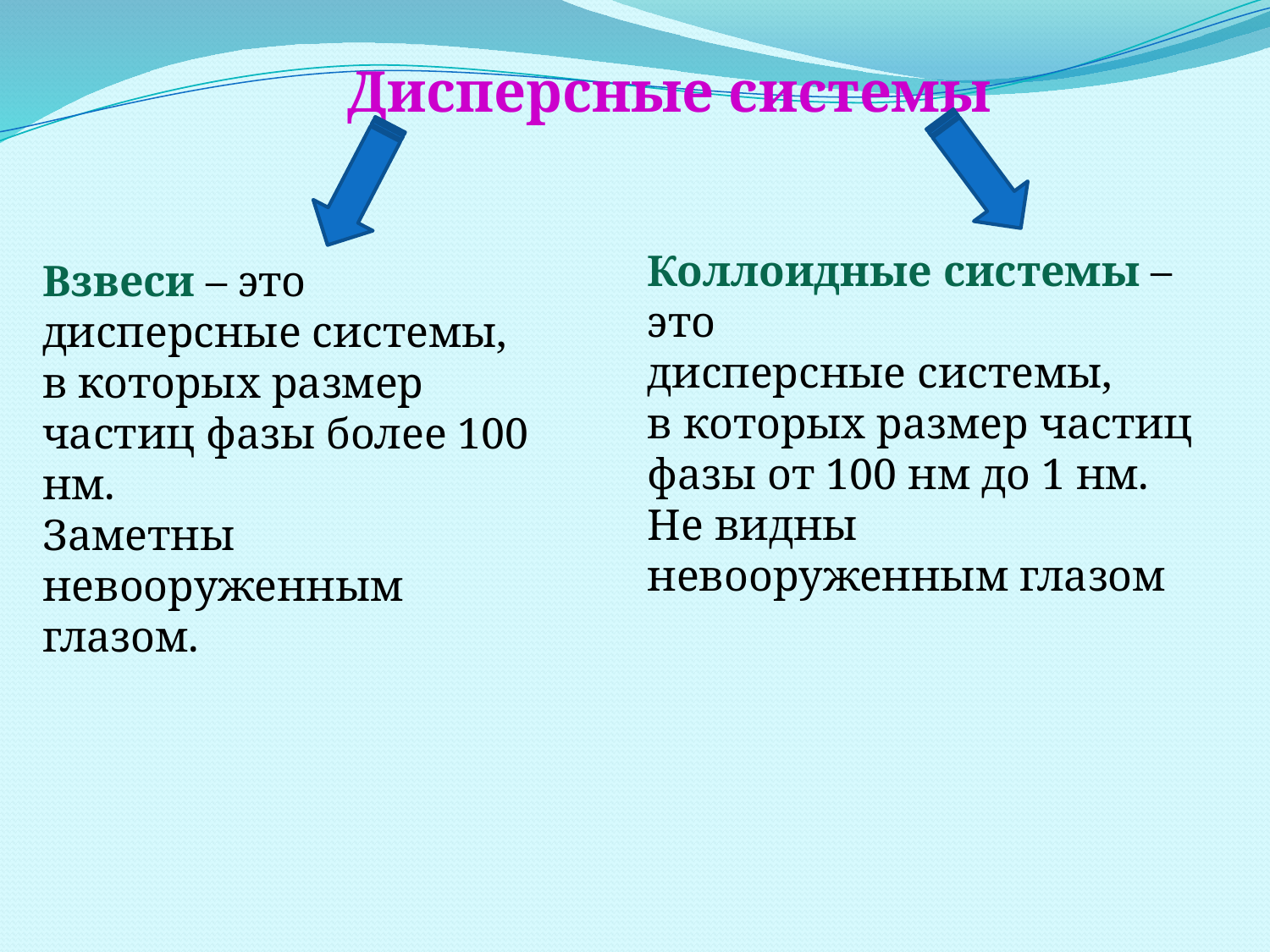

Дисперсные системы

Коллоидные системы – это
дисперсные системы,
в которых размер частиц фазы от 100 нм до 1 нм.
Не видны невооруженным глазом
Взвеси – это дисперсные системы,
в которых размер частиц фазы более 100 нм.
Заметны невооруженным глазом.